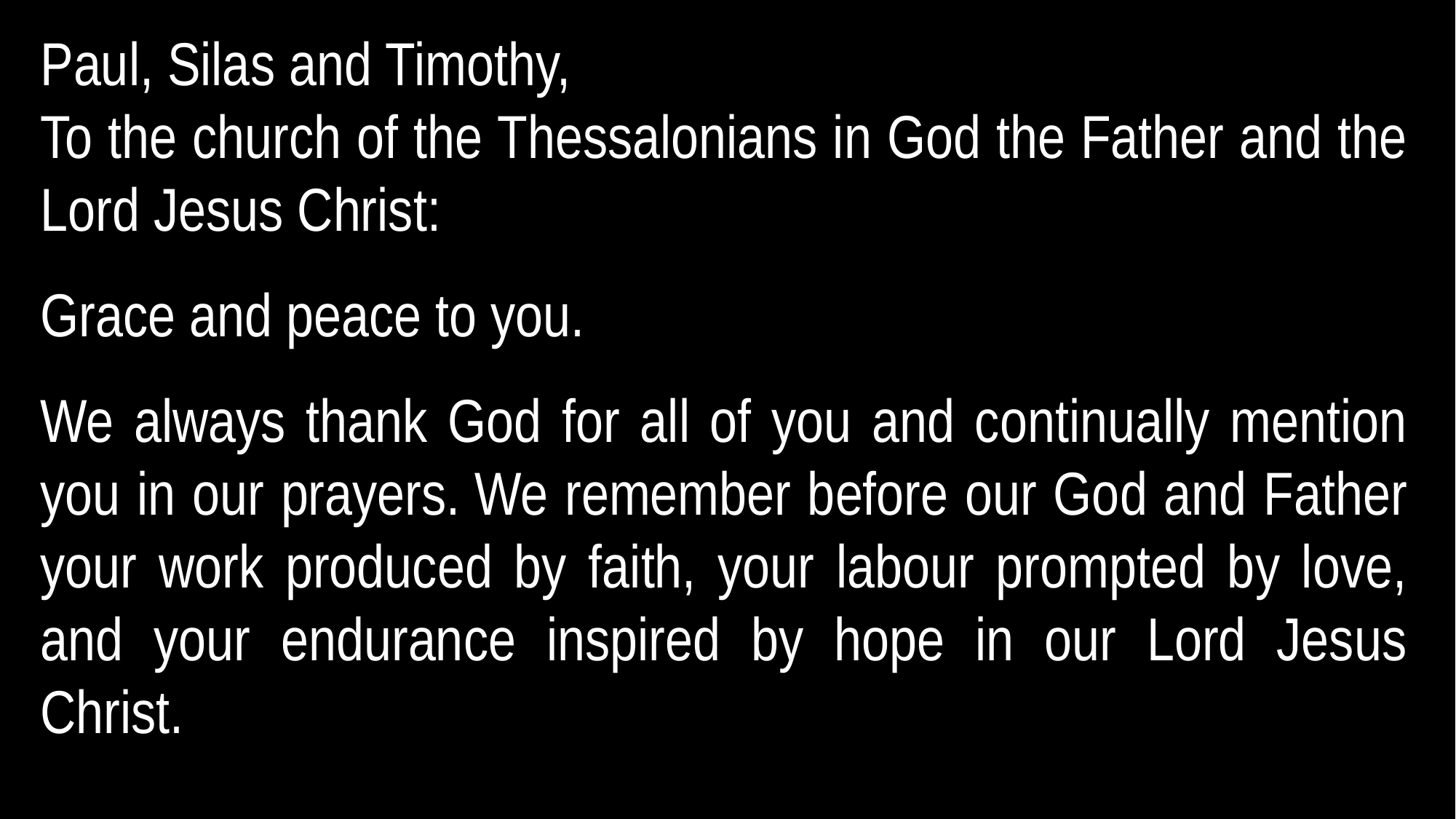

Paul, Silas and Timothy,
To the church of the Thessalonians in God the Father and the Lord Jesus Christ:

Grace and peace to you.

We always thank God for all of you and continually mention you in our prayers. We remember before our God and Father your work produced by faith, your labour prompted by love, and your endurance inspired by hope in our Lord Jesus Christ.